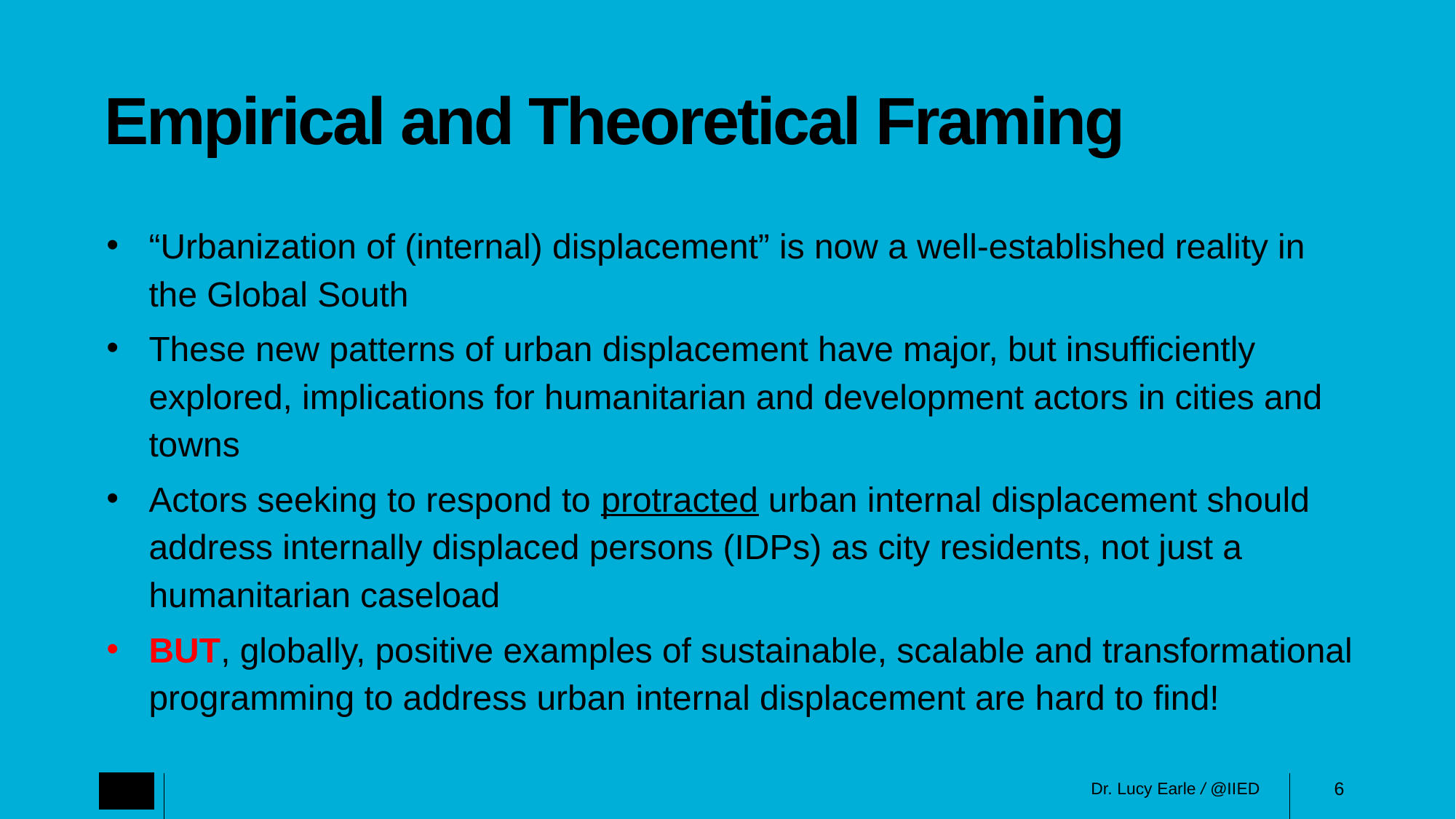

# Empirical and Theoretical Framing
“Urbanization of (internal) displacement” is now a well-established reality in the Global South
These new patterns of urban displacement have major, but insufficiently explored, implications for humanitarian and development actors in cities and towns
Actors seeking to respond to protracted urban internal displacement should address internally displaced persons (IDPs) as city residents, not just a humanitarian caseload
BUT, globally, positive examples of sustainable, scalable and transformational programming to address urban internal displacement are hard to find!

6